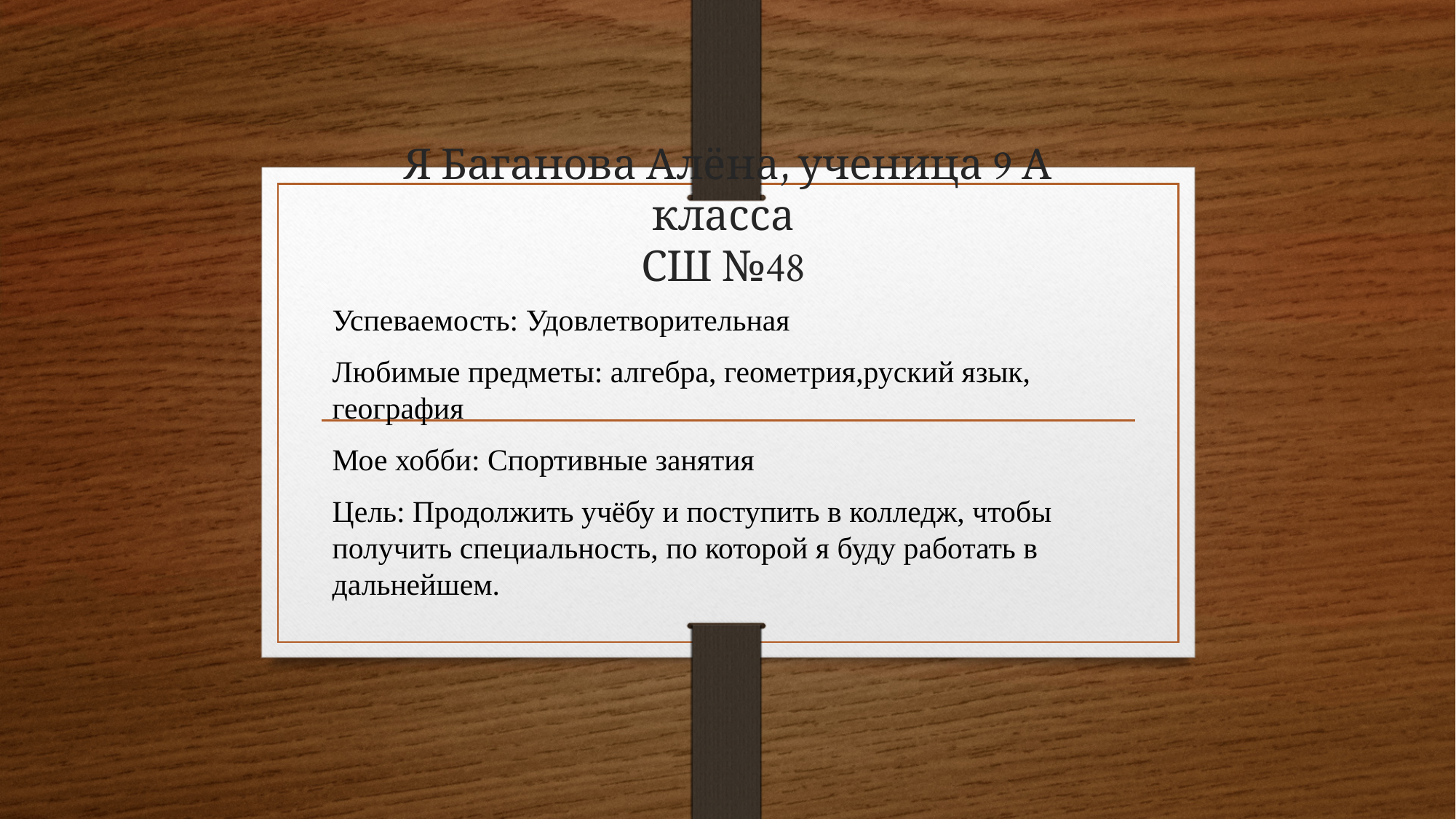

# Я Баганова Алёна, ученица 9 А класса СШ №48
Успеваемость: Удовлетворительная
Любимые предметы: алгебра, геометрия,руский язык, география
Мое хобби: Спортивные занятия
Цель: Продолжить учёбу и поступить в колледж, чтобы получить специальность, по которой я буду работать в дальнейшем.